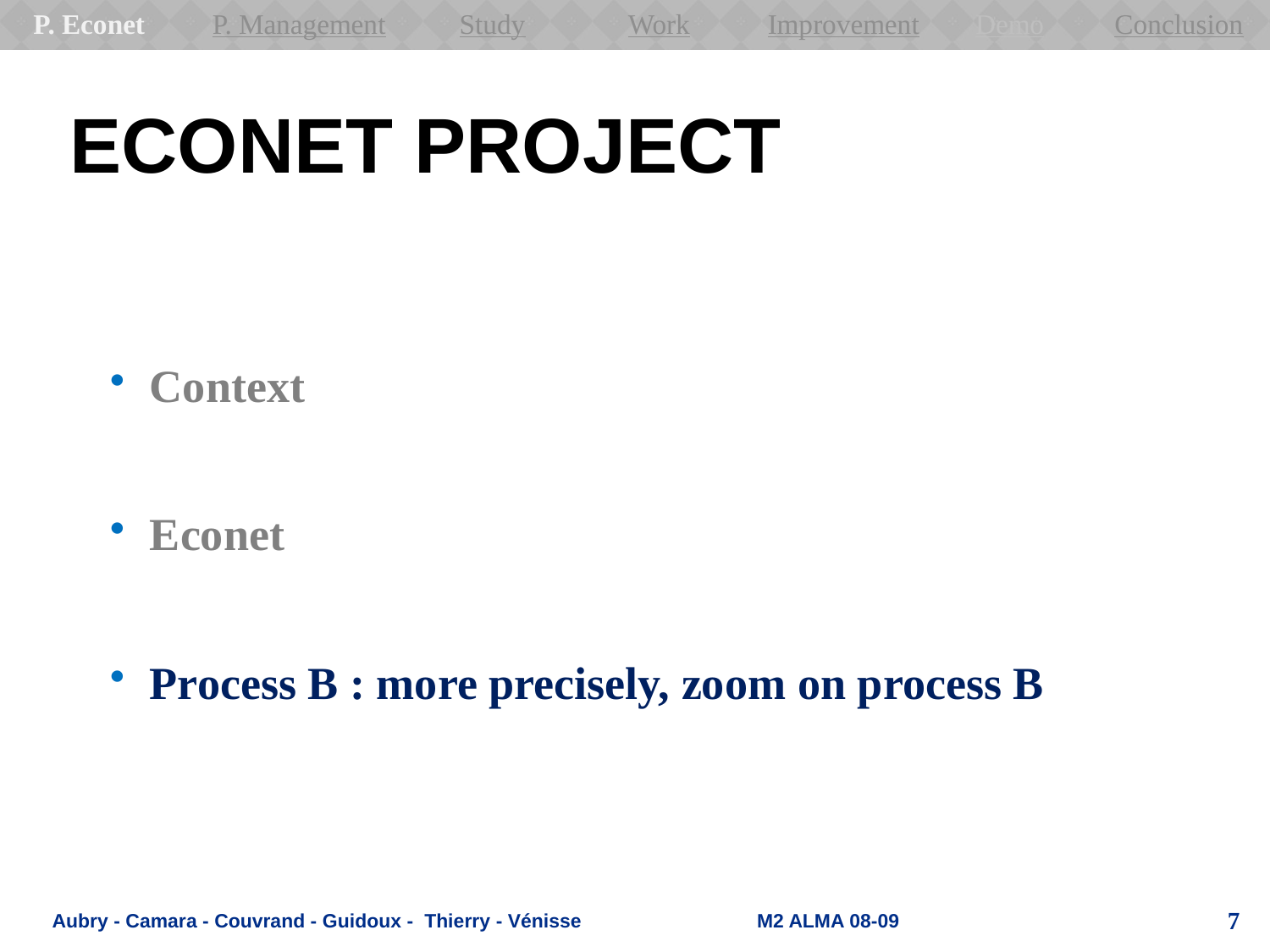

P. Econet
P. Management
Study
Work
Improvement
Conclusion
Demo
# Econet project
Context
Econet
Process B : more precisely, zoom on process B
Aubry - Camara - Couvrand - Guidoux -  Thierry - Vénisse                                M2 ALMA 08-09
7